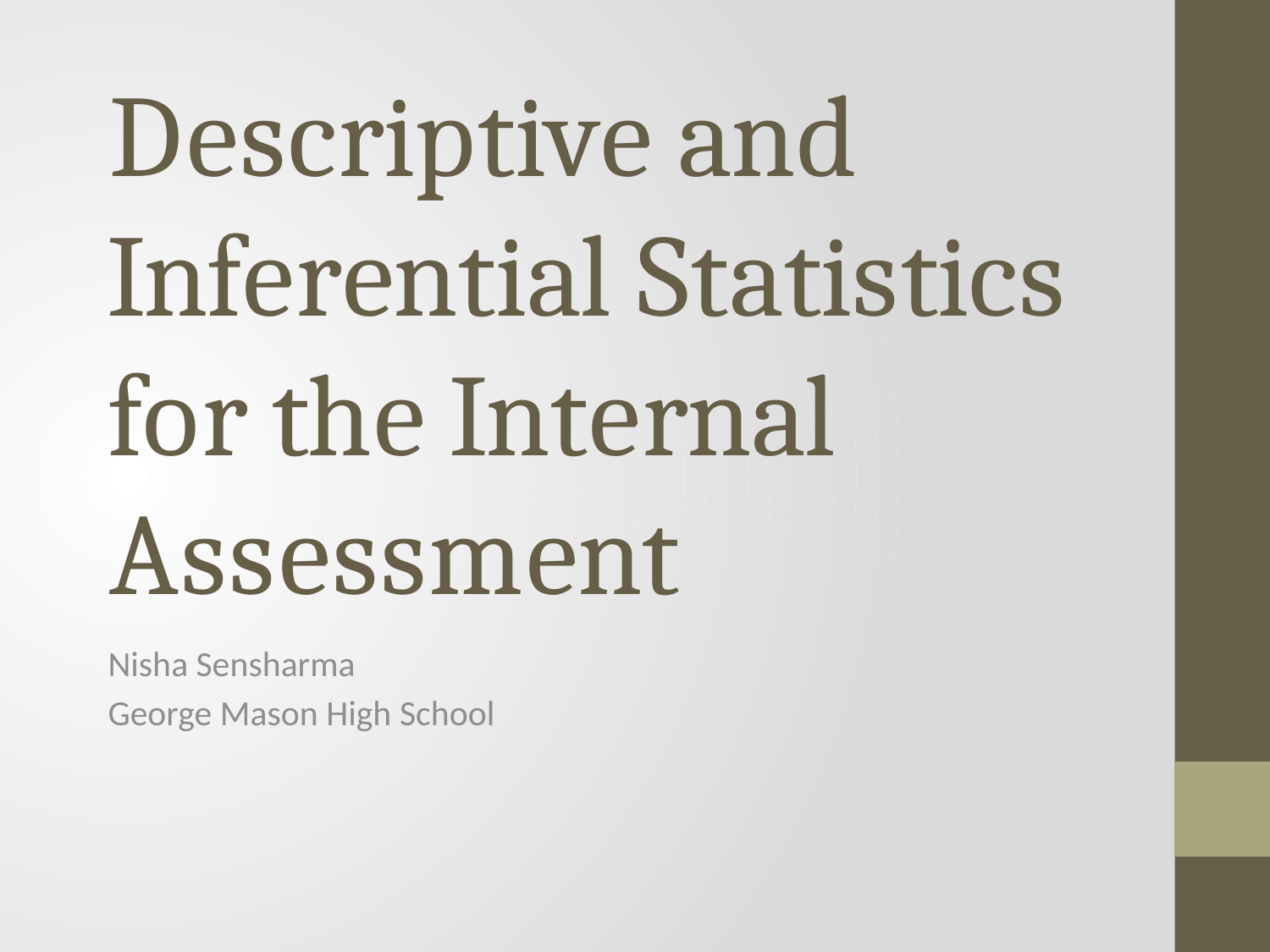

# Descriptive and Inferential Statistics for the Internal Assessment
Nisha Sensharma
George Mason High School